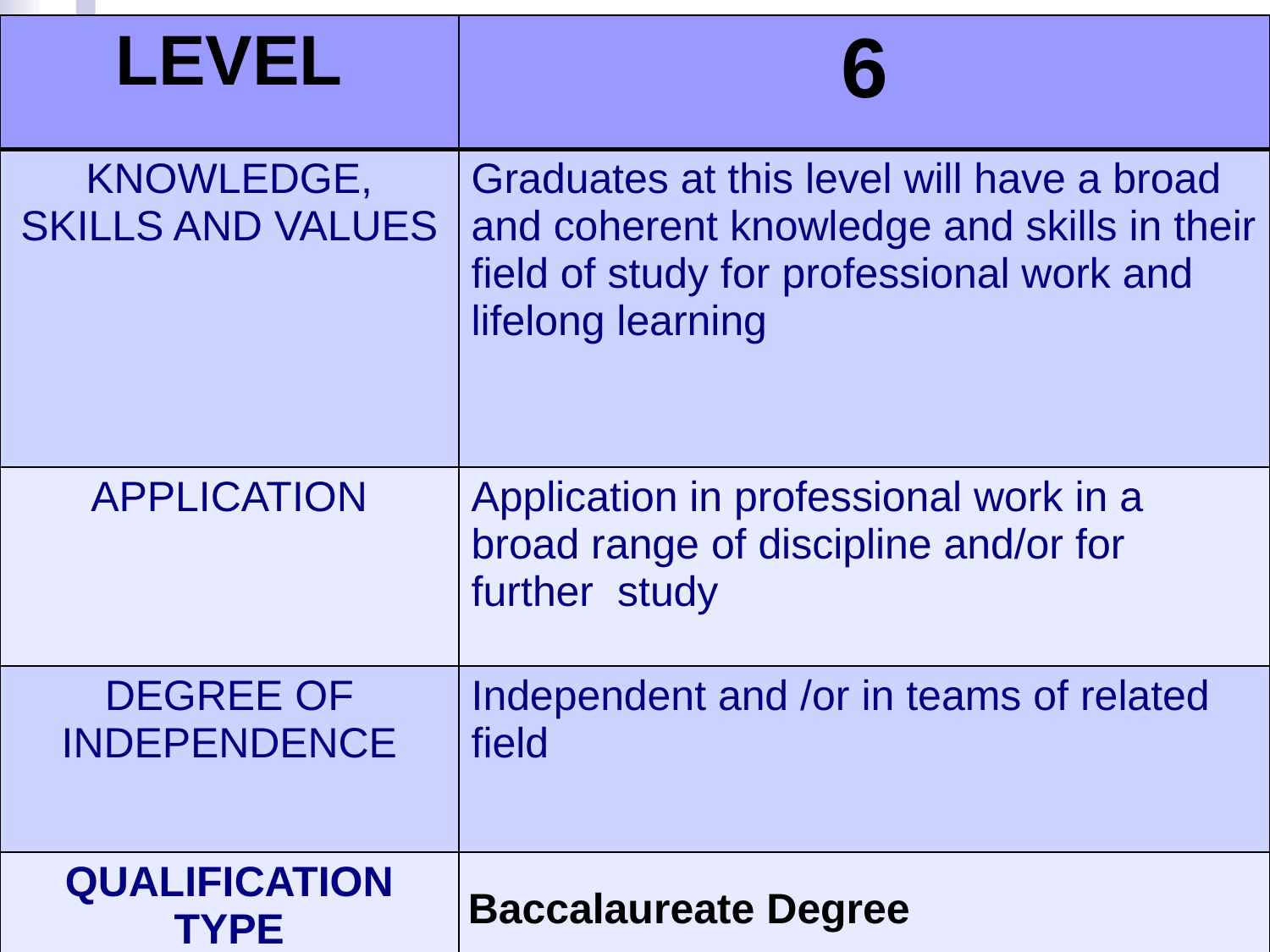

| LEVEL | 6 |
| --- | --- |
| KNOWLEDGE, SKILLS AND VALUES | Graduates at this level will have a broad and coherent knowledge and skills in their field of study for professional work and lifelong learning |
| APPLICATION | Application in professional work in a broad range of discipline and/or for further study |
| DEGREE OF INDEPENDENCE | Independent and /or in teams of related field |
| QUALIFICATION TYPE | Baccalaureate Degree |